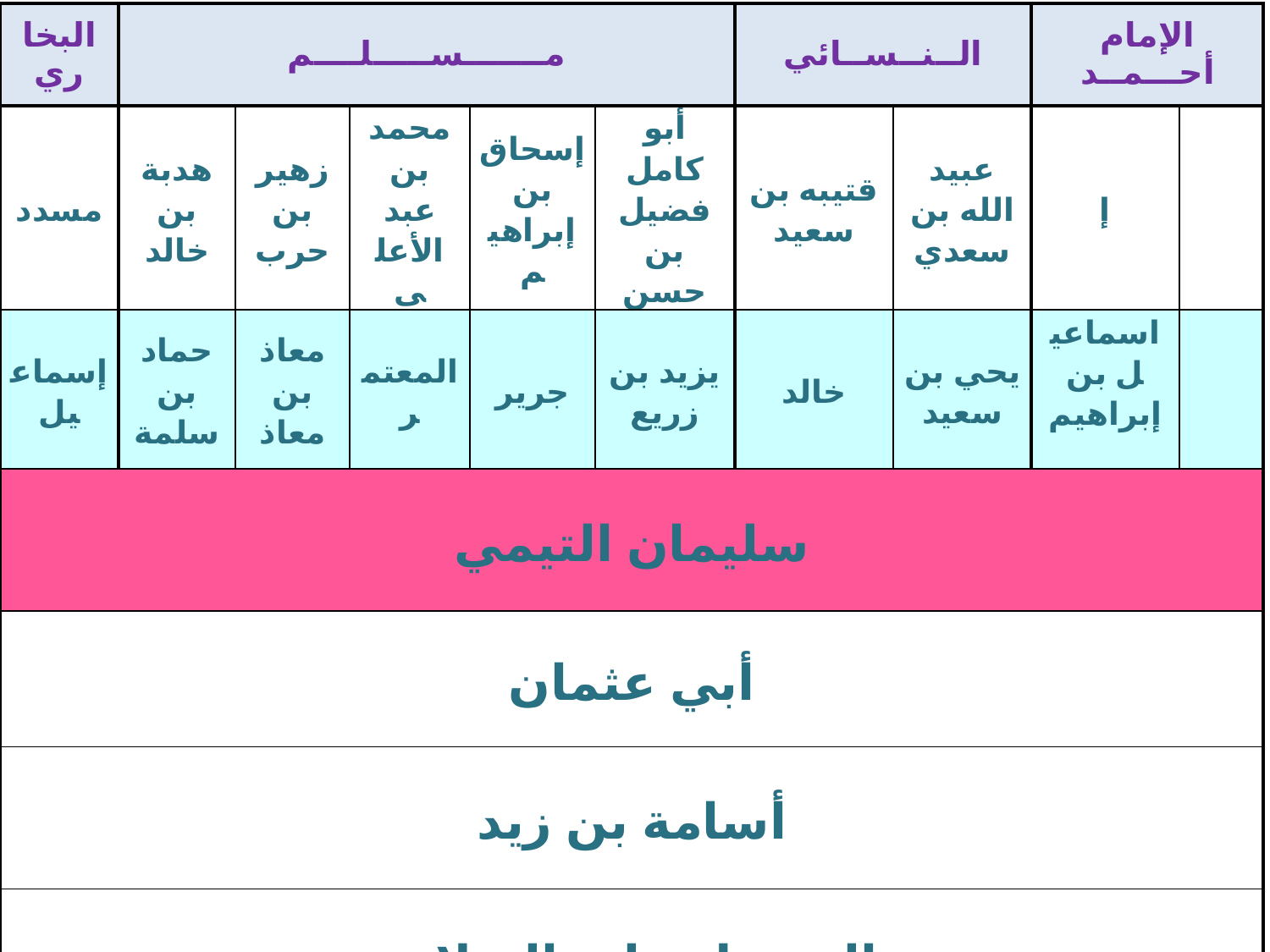

| البخاري | مـــــــســـــلــــم |  |  |  |  | الــنــســائي |  | الإمام أحـــمــد |  |
| --- | --- | --- | --- | --- | --- | --- | --- | --- | --- |
| مسدد | هدبة بن خالد | زهير بن حرب | محمد بن عبد الأعلى | إسحاق بن إبراهيم | أبو كامل فضيل بن حسن | قتيبه بن سعيد | عبيد الله بن سعدي | إ |  |
| إسماعيل | حماد بن سلمة | معاذ بن معاذ | المعتمر | جرير | يزيد بن زريع | خالد | يحي بن سعيد | اسماعيل بن إبراهيم |  |
| سليمان التيمي |  |  |  |  |  |  |  |  |  |
| أبي عثمان |  |  |  |  |  |  |  |  |  |
| أسامة بن زيد |  |  |  |  |  |  |  |  |  |
| الرسول عليه السلام |  |  |  |  |  |  |  |  |  |